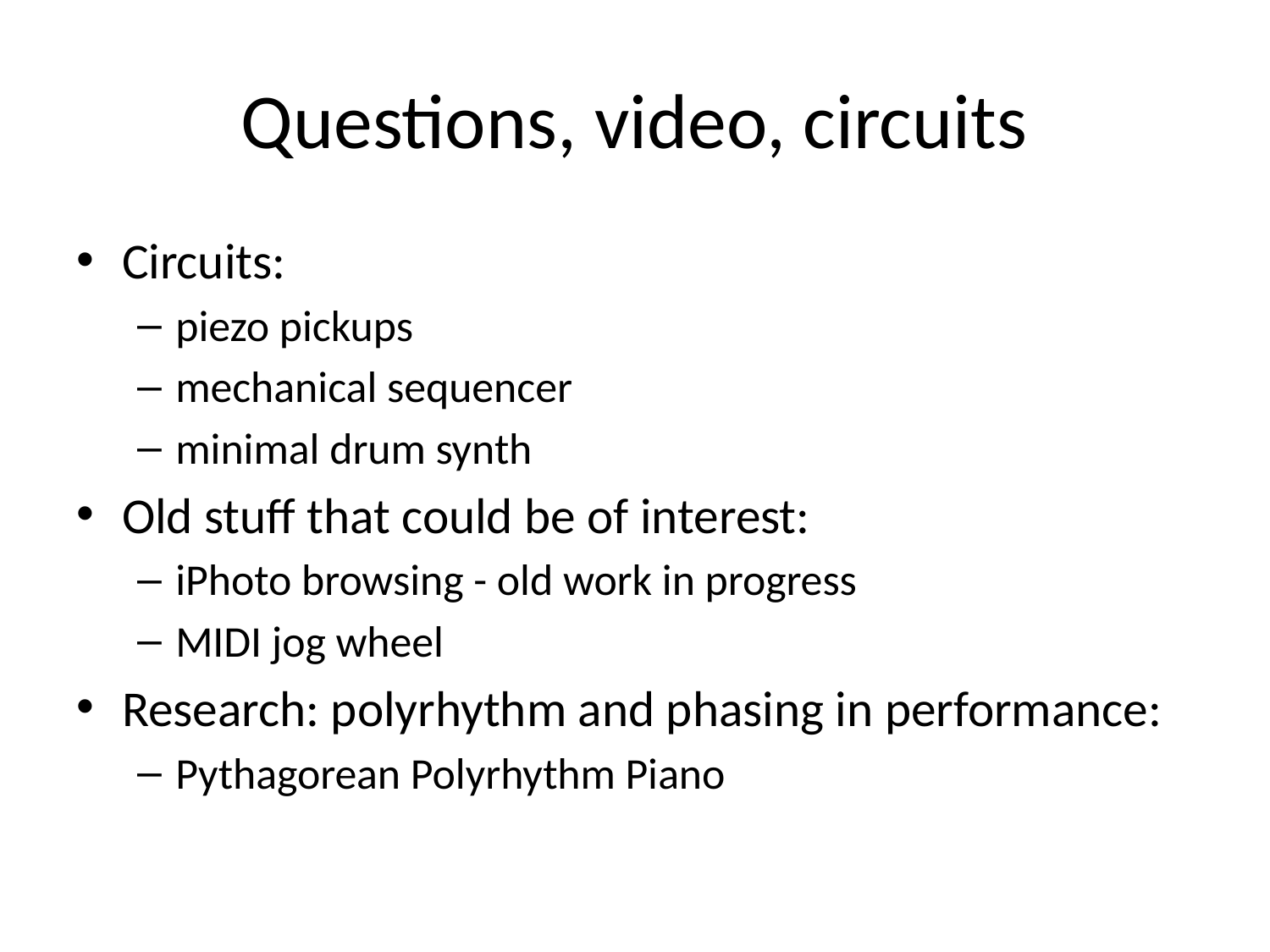

# Questions, video, circuits
Circuits:
piezo pickups
mechanical sequencer
minimal drum synth
Old stuff that could be of interest:
iPhoto browsing - old work in progress
MIDI jog wheel
Research: polyrhythm and phasing in performance:
Pythagorean Polyrhythm Piano